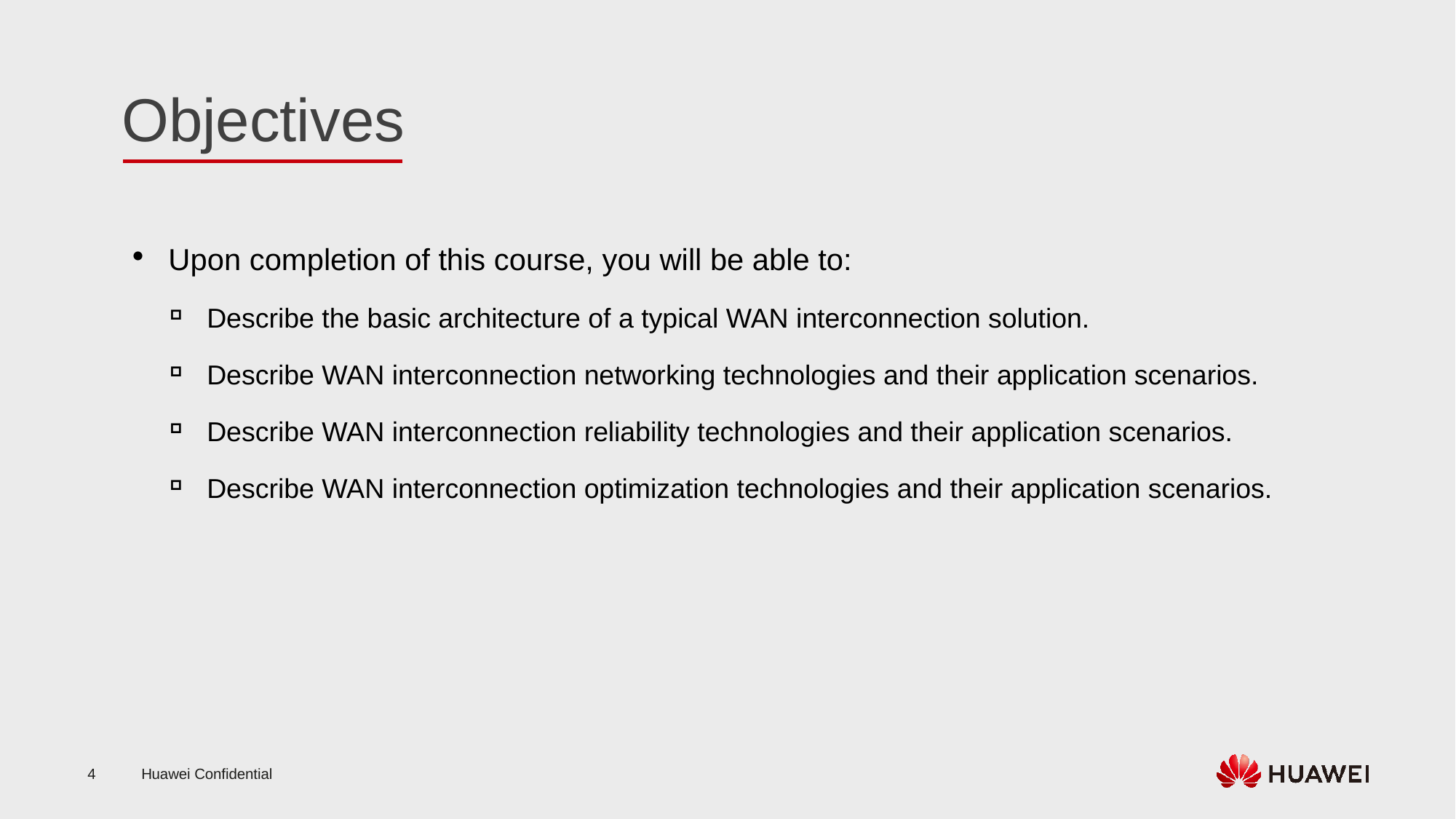

Upon completion of this course, you will be able to:
Describe the basic architecture of a typical WAN interconnection solution.
Describe WAN interconnection networking technologies and their application scenarios.
Describe WAN interconnection reliability technologies and their application scenarios.
Describe WAN interconnection optimization technologies and their application scenarios.